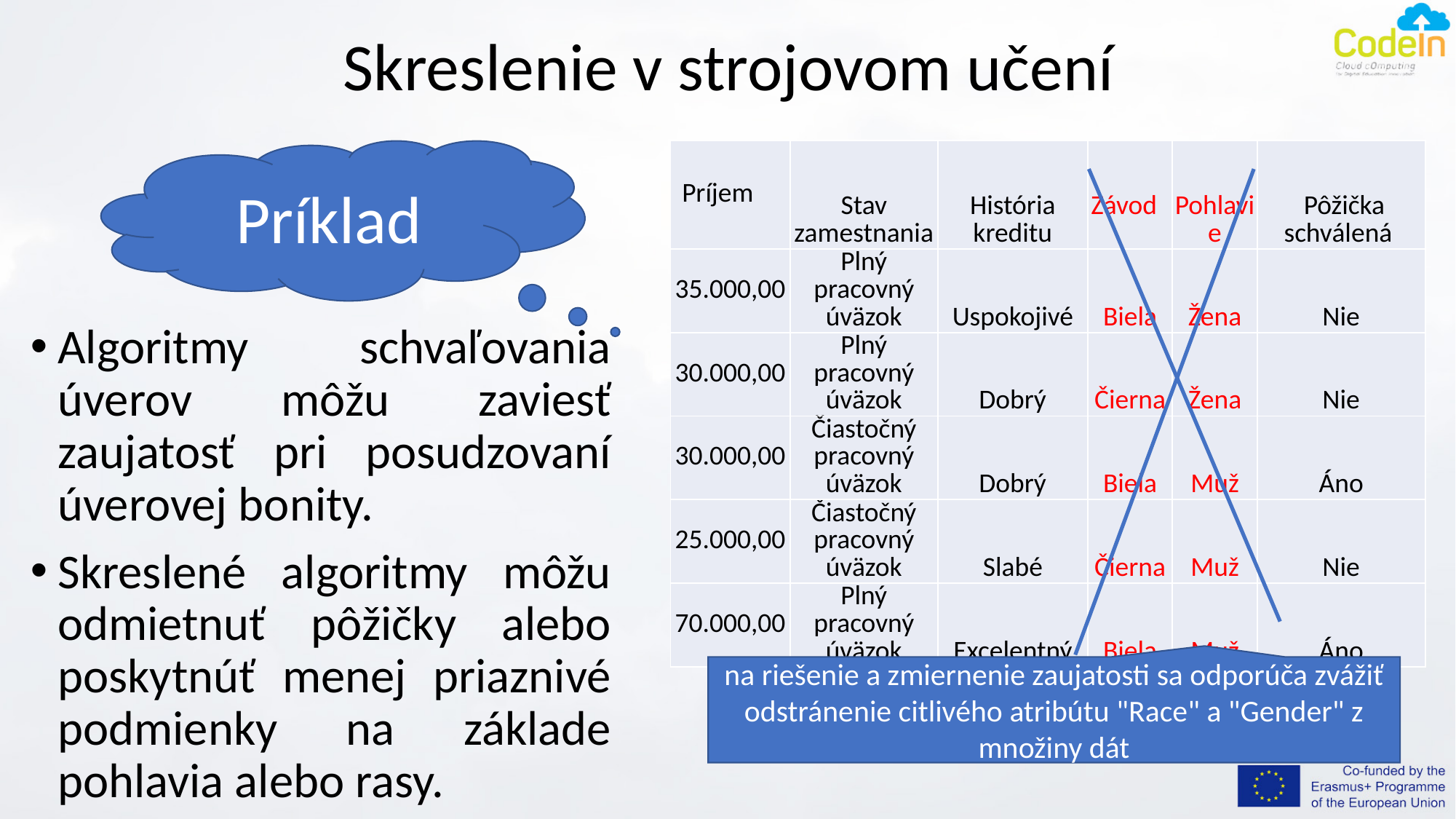

# Skreslenie v strojovom učení
 Príklad
| Príjem | Stav zamestnania | História kreditu | Závod | Pohlavie | Pôžička schválená |
| --- | --- | --- | --- | --- | --- |
| 35.000,00 | Plný pracovný úväzok | Uspokojivé | Biela | Žena | Nie |
| 30.000,00 | Plný pracovný úväzok | Dobrý | Čierna | Žena | Nie |
| 30.000,00 | Čiastočný pracovný úväzok | Dobrý | Biela | Muž | Áno |
| 25.000,00 | Čiastočný pracovný úväzok | Slabé | Čierna | Muž | Nie |
| 70.000,00 | Plný pracovný úväzok | Excelentný | Biela | Muž | Áno |
Algoritmy schvaľovania úverov môžu zaviesť zaujatosť pri posudzovaní úverovej bonity.
Skreslené algoritmy môžu odmietnuť pôžičky alebo poskytnúť menej priaznivé podmienky na základe pohlavia alebo rasy.
na riešenie a zmiernenie zaujatosti sa odporúča zvážiť odstránenie citlivého atribútu "Race" a "Gender" z množiny dát